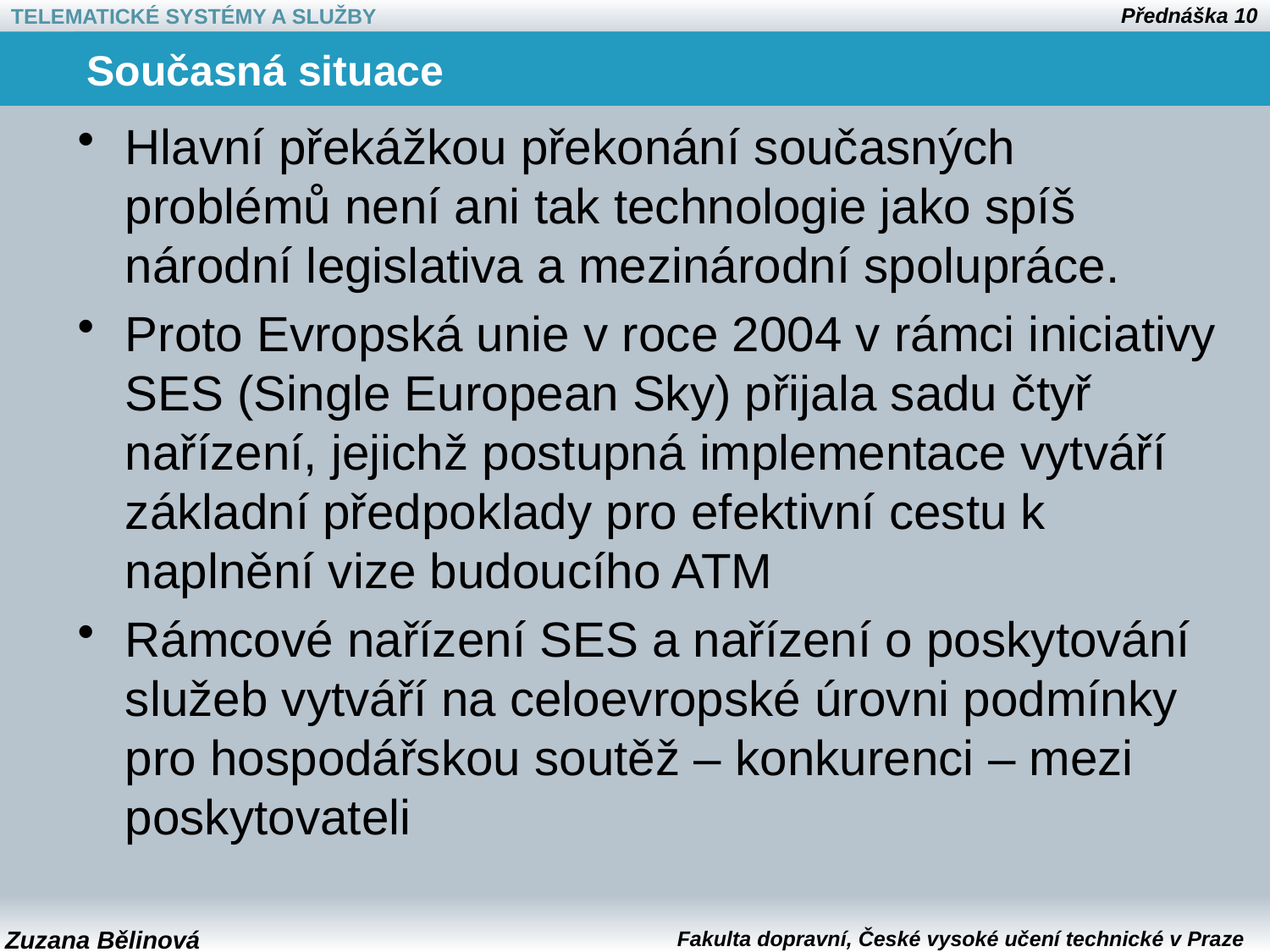

# Současná situace
Hlavní překážkou překonání současných problémů není ani tak technologie jako spíš národní legislativa a mezinárodní spolupráce.
Proto Evropská unie v roce 2004 v rámci iniciativy SES (Single European Sky) přijala sadu čtyř nařízení, jejichž postupná implementace vytváří základní předpoklady pro efektivní cestu k naplnění vize budoucího ATM
Rámcové nařízení SES a nařízení o poskytování služeb vytváří na celoevropské úrovni podmínky pro hospodářskou soutěž – konkurenci – mezi poskytovateli